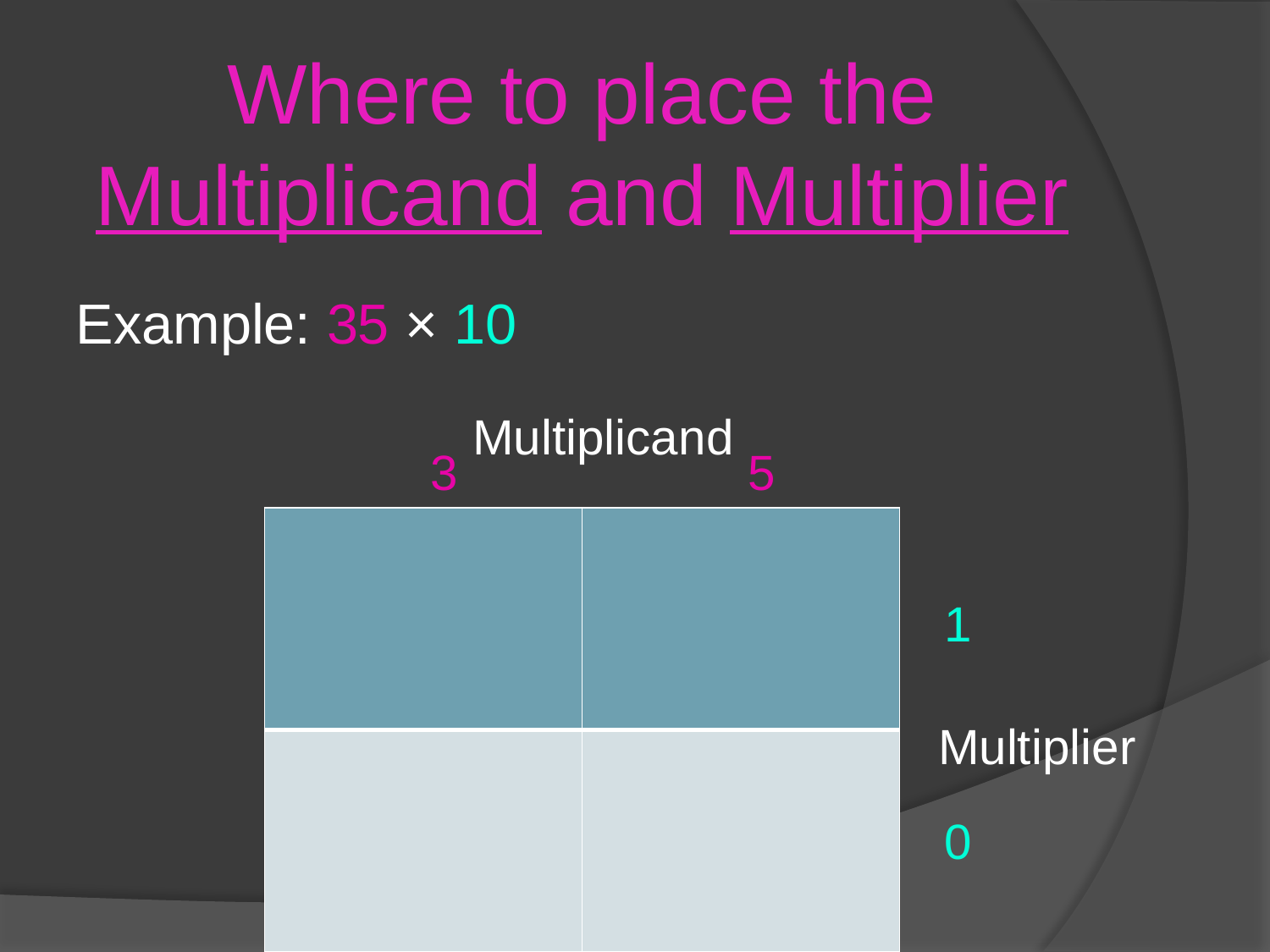

# Where to place the Multiplicand and Multiplier
Example: 35 × 10
Multiplicand
3
5
|  |  |
| --- | --- |
|  |  |
1
Multiplier
0